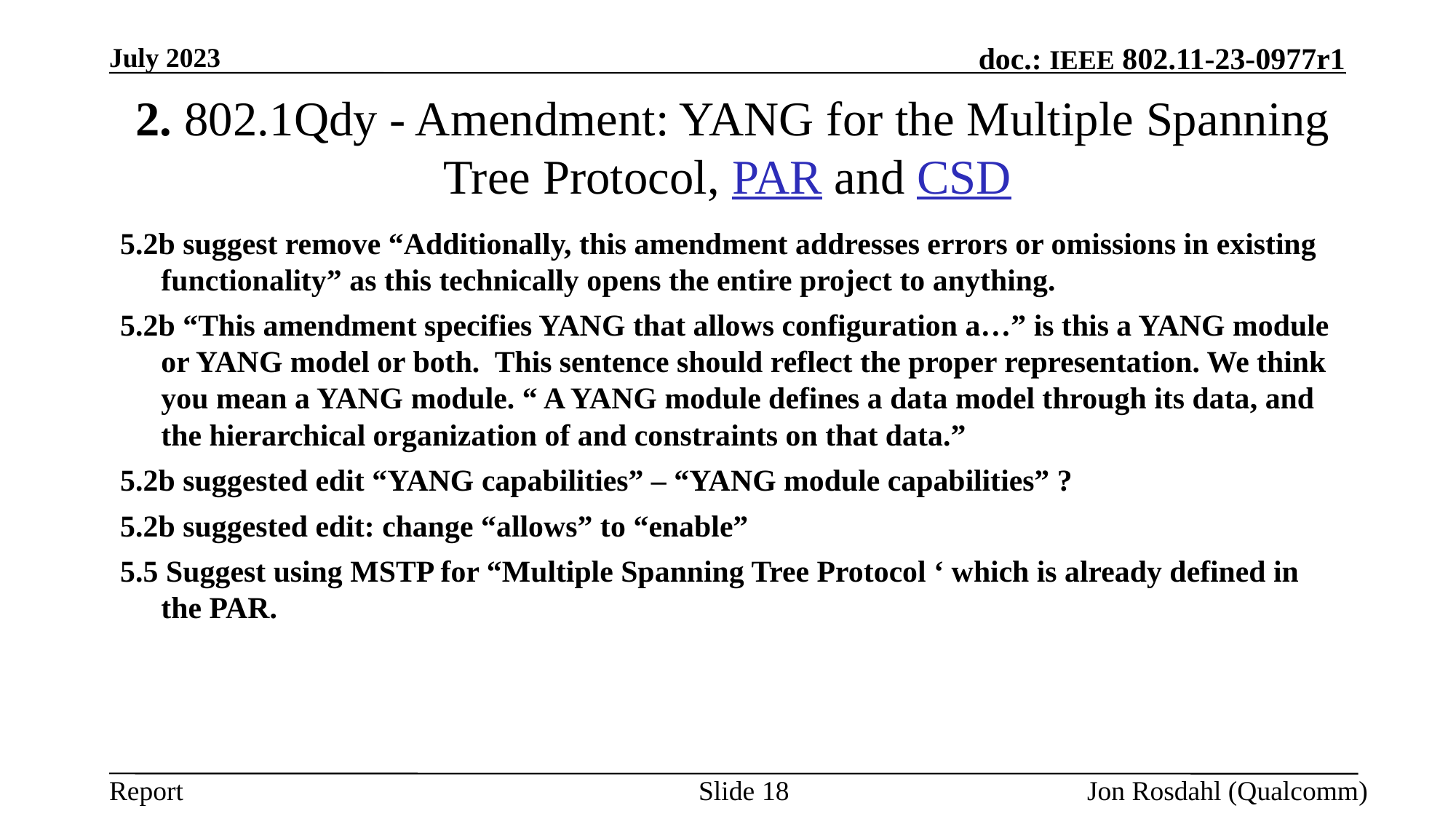

July 2023
# 2. 802.1Qdy - Amendment: YANG for the Multiple Spanning Tree Protocol, PAR and CSD
5.2b suggest remove “Additionally, this amendment addresses errors or omissions in existing functionality” as this technically opens the entire project to anything.
5.2b “This amendment specifies YANG that allows configuration a…” is this a YANG module or YANG model or both.  This sentence should reflect the proper representation. We think you mean a YANG module. “ A YANG module defines a data model through its data, and the hierarchical organization of and constraints on that data.”
5.2b suggested edit “YANG capabilities” – “YANG module capabilities” ?
5.2b suggested edit: change “allows” to “enable”
5.5 Suggest using MSTP for “Multiple Spanning Tree Protocol ‘ which is already defined in the PAR.
Slide 18
Jon Rosdahl (Qualcomm)